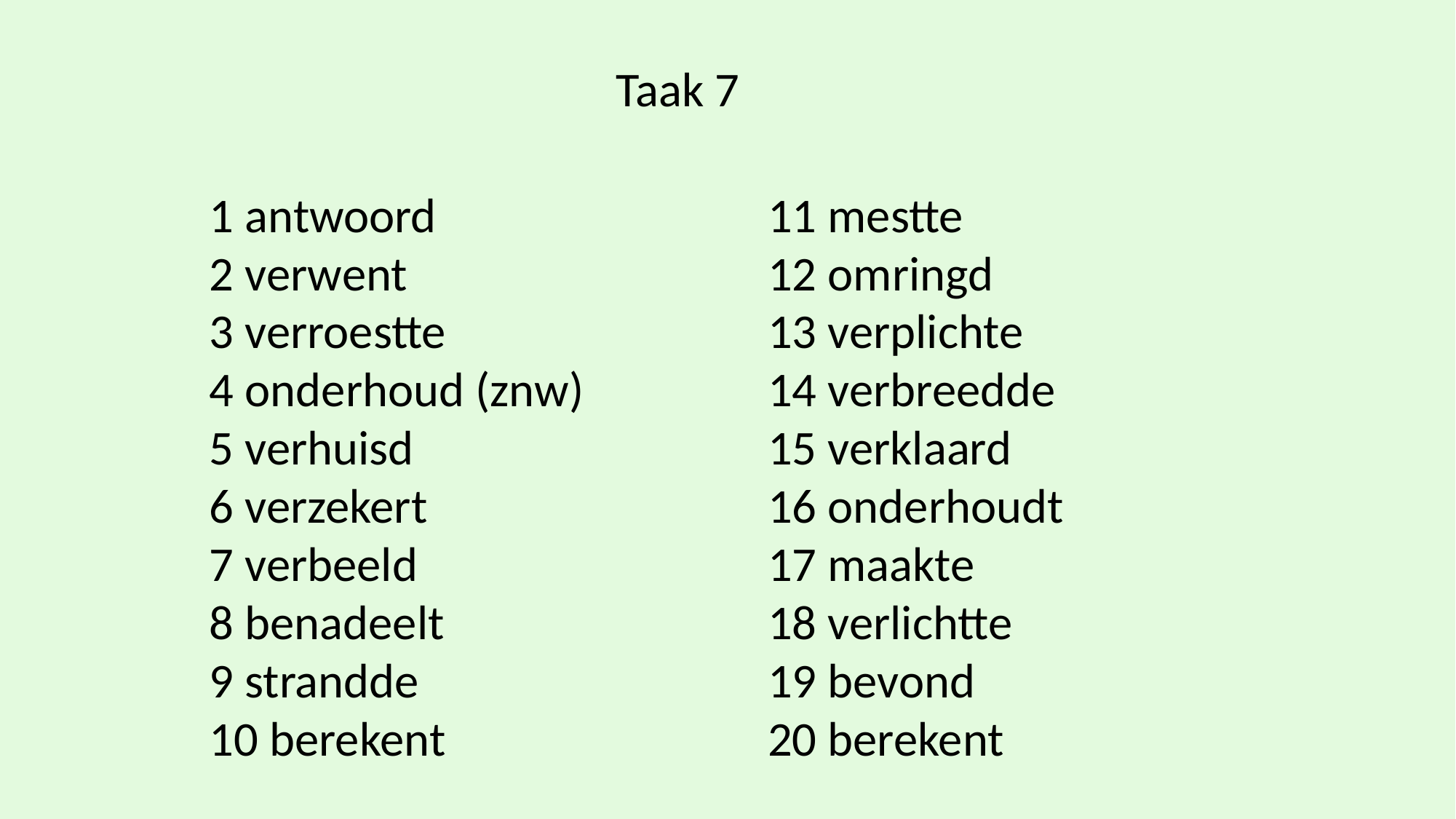

Taak 7
1 antwoord
2 verwent
3 verroestte
4 onderhoud (znw)
5 verhuisd
6 verzekert
7 verbeeld
8 benadeelt
9 strandde
10 berekent
11 mestte
12 omringd
13 verplichte
14 verbreedde
15 verklaard
16 onderhoudt
17 maakte
18 verlichtte
19 bevond
20 berekent